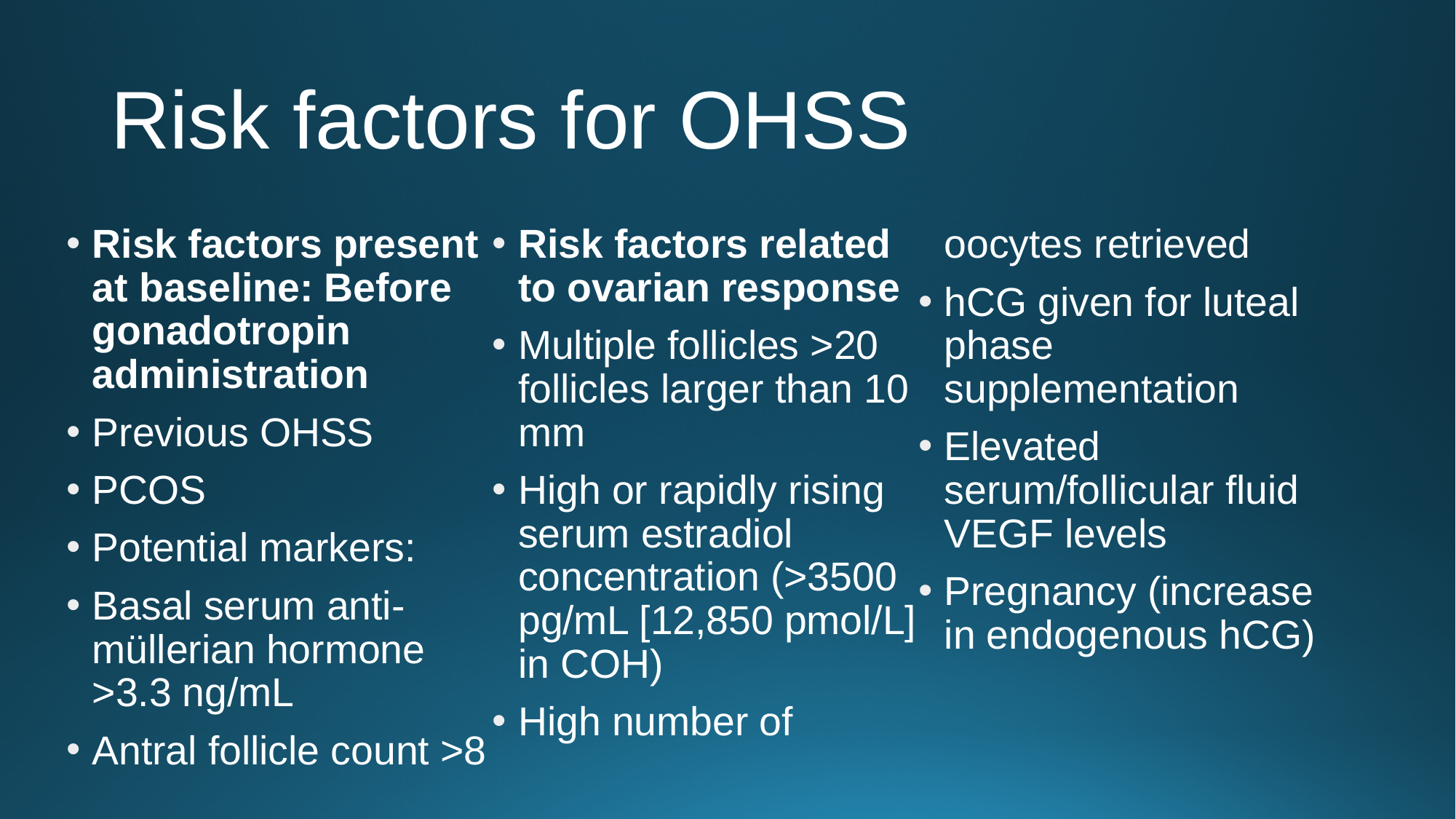

# Risk factors for OHSS
Risk factors present at baseline: Before gonadotropin administration
Previous OHSS
PCOS
Potential markers:
Basal serum anti-müllerian hormone >3.3 ng/mL
Antral follicle count >8
Risk factors related to ovarian response
Multiple follicles >20 follicles larger than 10 mm
High or rapidly rising serum estradiol concentration (>3500 pg/mL [12,850 pmol/L] in COH)
High number of oocytes retrieved
hCG given for luteal phase supplementation
Elevated serum/follicular fluid VEGF levels
Pregnancy (increase in endogenous hCG)